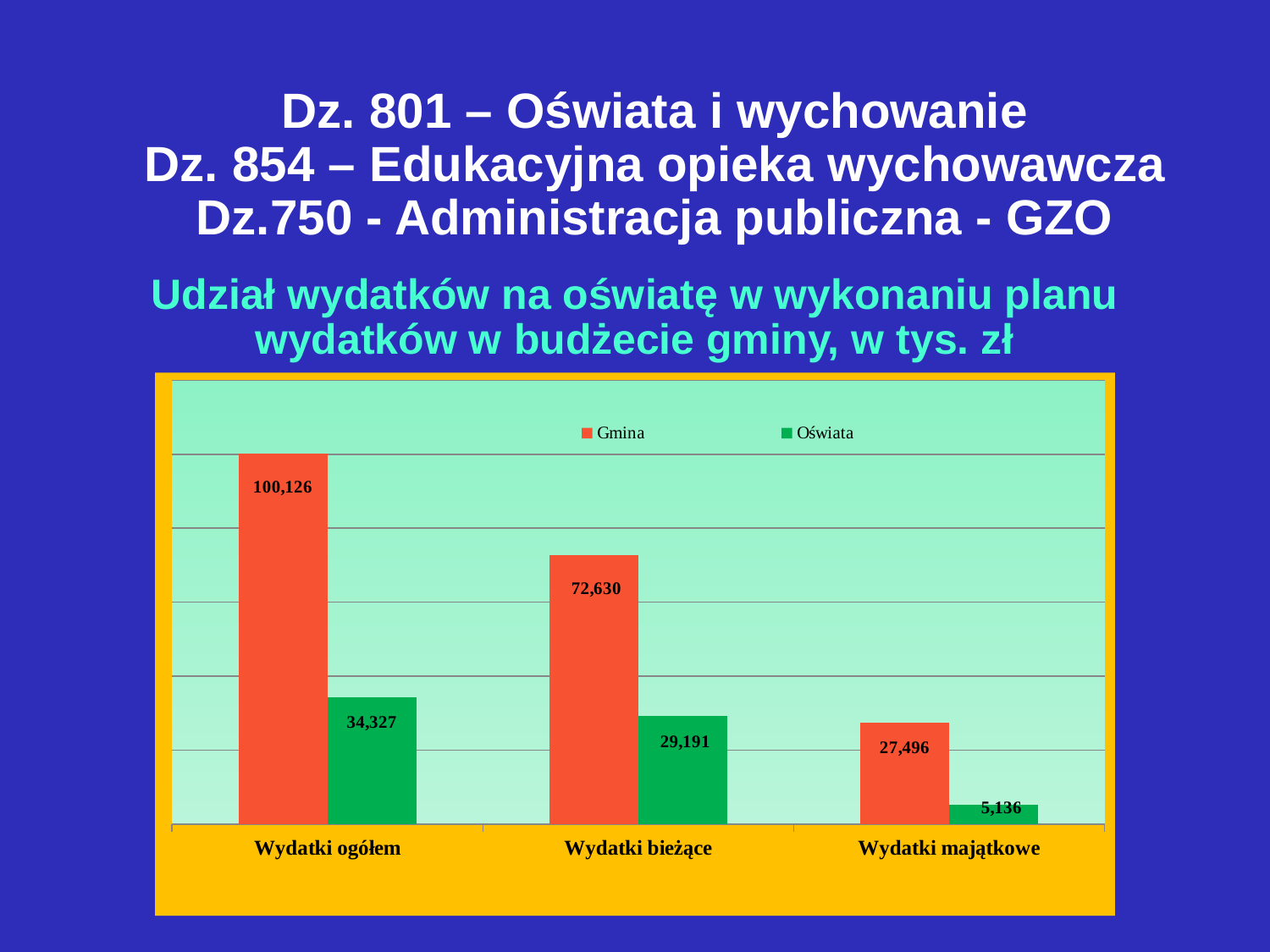

Dz. 801 – Oświata i wychowanie
Dz. 854 – Edukacyjna opieka wychowawcza
Dz.750 - Administracja publiczna - GZO
Udział wydatków na oświatę w wykonaniu planu wydatków w budżecie gminy, w tys. zł

### Chart

| Category | Gmina | Oświata |
|---|---|---|
| Wydatki ogółem | 100126.0 | 34327.0 |
| Wydatki bieżące | 72630.0 | 29191.0 |
| Wydatki majątkowe | 27496.0 | 5136.0 |